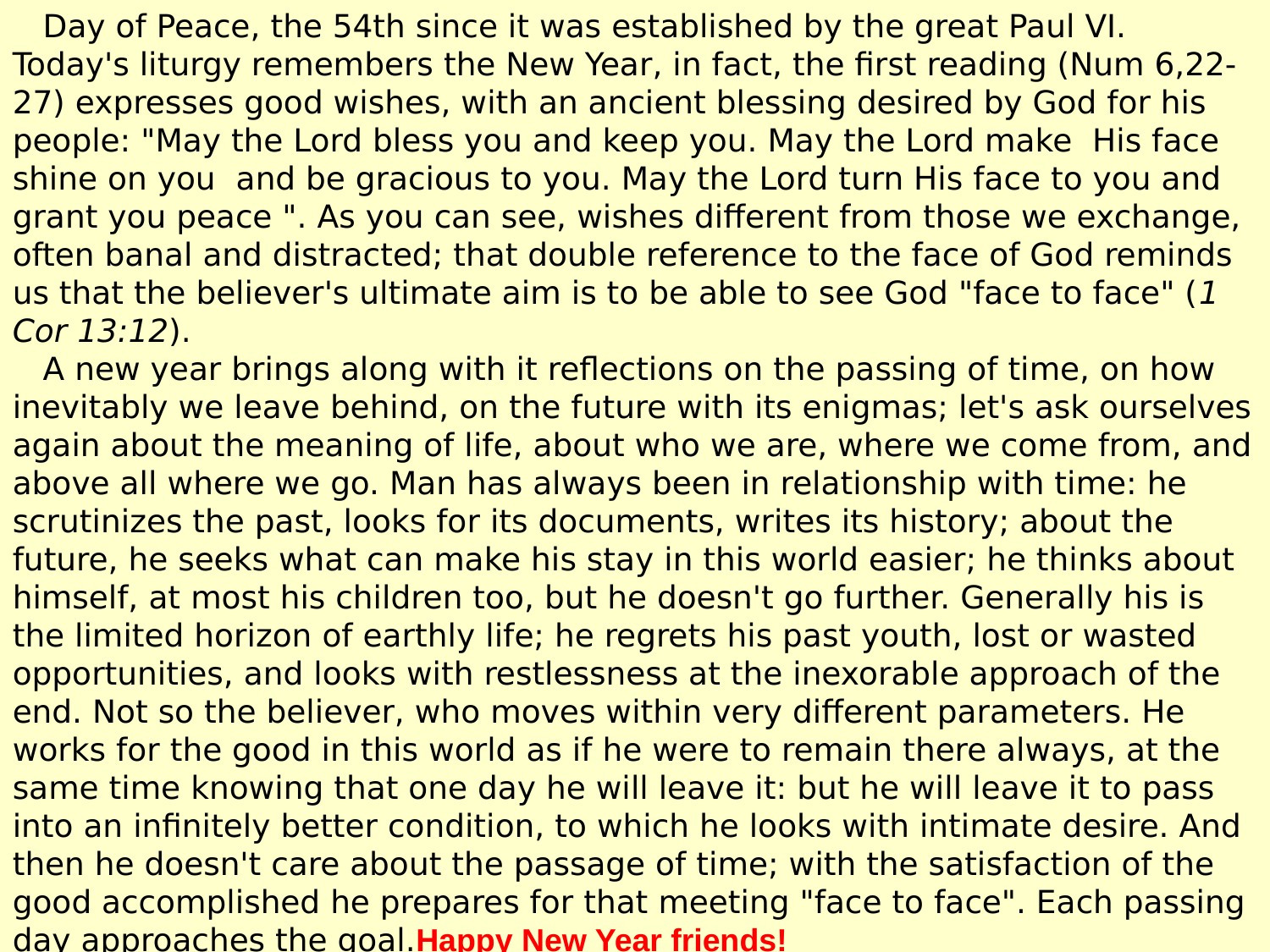

Day of Peace, the 54th since it was established by the great Paul VI.
Today's liturgy remembers the New Year, in fact, the first reading (Num 6,22-27) expresses good wishes, with an ancient blessing desired by God for his people: "May the Lord bless you and keep you. May the Lord make  His face shine on you  and be gracious to you. May the Lord turn His face to you and grant you peace ". As you can see, wishes different from those we exchange, often banal and distracted; that double reference to the face of God reminds us that the believer's ultimate aim is to be able to see God "face to face" (1 Cor 13:12).
   A new year brings along with it reflections on the passing of time, on how inevitably we leave behind, on the future with its enigmas; let's ask ourselves again about the meaning of life, about who we are, where we come from, and above all where we go. Man has always been in relationship with time: he scrutinizes the past, looks for its documents, writes its history; about the future, he seeks what can make his stay in this world easier; he thinks about himself, at most his children too, but he doesn't go further. Generally his is the limited horizon of earthly life; he regrets his past youth, lost or wasted opportunities, and looks with restlessness at the inexorable approach of the end. Not so the believer, who moves within very different parameters. He works for the good in this world as if he were to remain there always, at the same time knowing that one day he will leave it: but he will leave it to pass into an infinitely better condition, to which he looks with intimate desire. And then he doesn't care about the passage of time; with the satisfaction of the good accomplished he prepares for that meeting "face to face". Each passing day approaches the goal.Happy New Year friends!